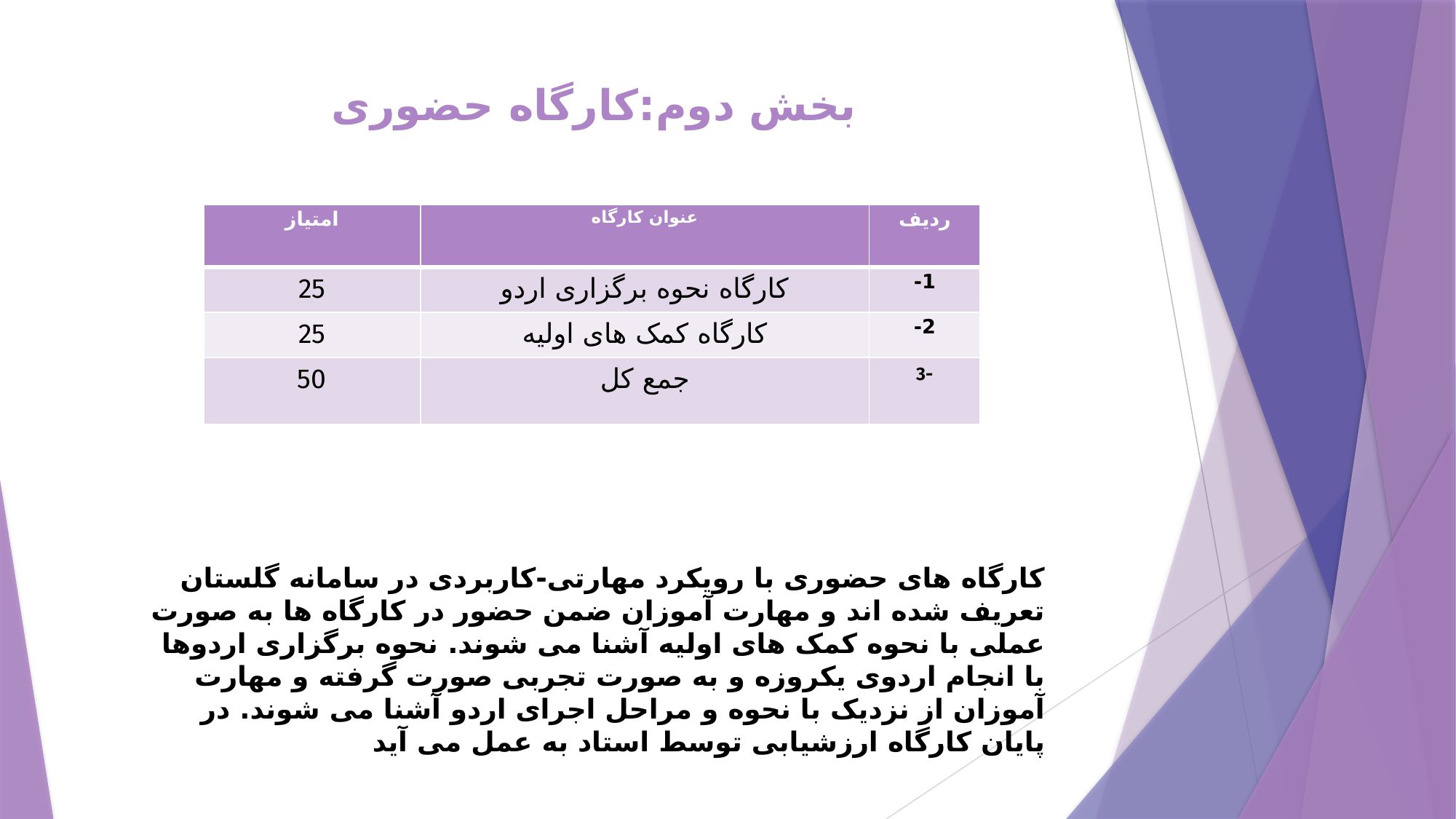

# بخش دوم:کارگاه حضوری
| امتیاز | عنوان کارگاه | ردیف |
| --- | --- | --- |
| 25 | کارگاه نحوه برگزاری اردو | 1- |
| 25 | کارگاه کمک های اولیه | 2- |
| 50 | جمع کل | 3- |

کارگاه های حضوری با رویکرد مهارتی-کاربردی در سامانه گلستان تعریف شده اند و مهارت آموزان ضمن حضور در کارگاه ها به صورت عملی با نحوه کمک های اولیه آشنا می شوند. نحوه برگزاری اردوها با انجام اردوی یکروزه و به صورت تجربی صورت گرفته و مهارت آموزان از نزدیک با نحوه و مراحل اجرای اردو آشنا می شوند. در پایان کارگاه ارزشیابی توسط استاد به عمل می آید